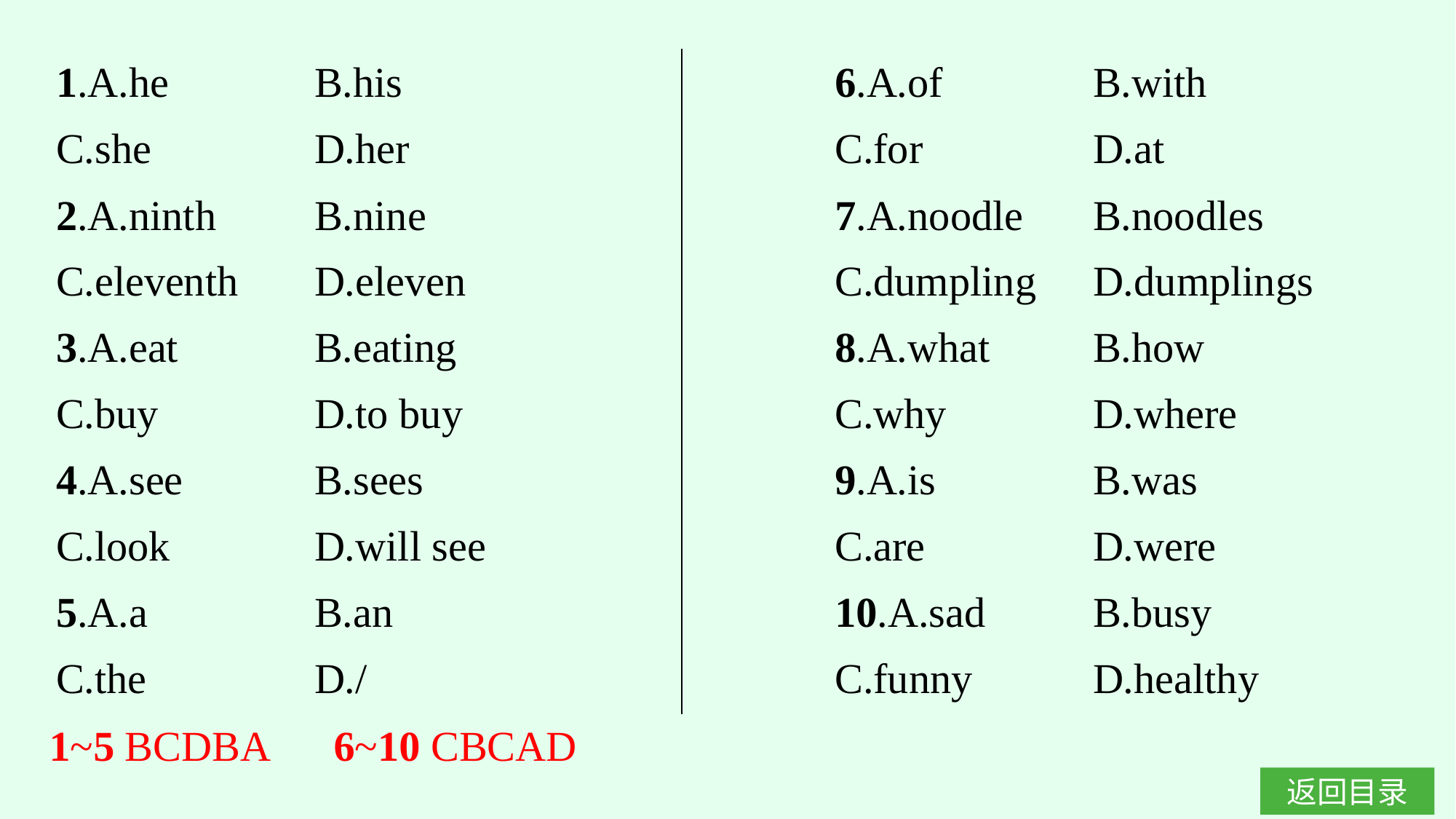

1.A.he　	B.his
C.she		D.her
2.A.ninth	B.nine
C.eleventh	D.eleven
3.A.eat		B.eating
C.buy		D.to buy
4.A.see		B.sees
C.look		D.will see
5.A.a		B.an
C.the		D./
6.A.of		B.with
C.for		D.at
7.A.noodle	B.noodles
C.dumpling	D.dumplings
8.A.what	B.how
C.why		D.where
9.A.is		B.was
C.are		D.were
10.A.sad	B.busy
C.funny		D.healthy
1~5 BCDBA　6~10 CBCAD